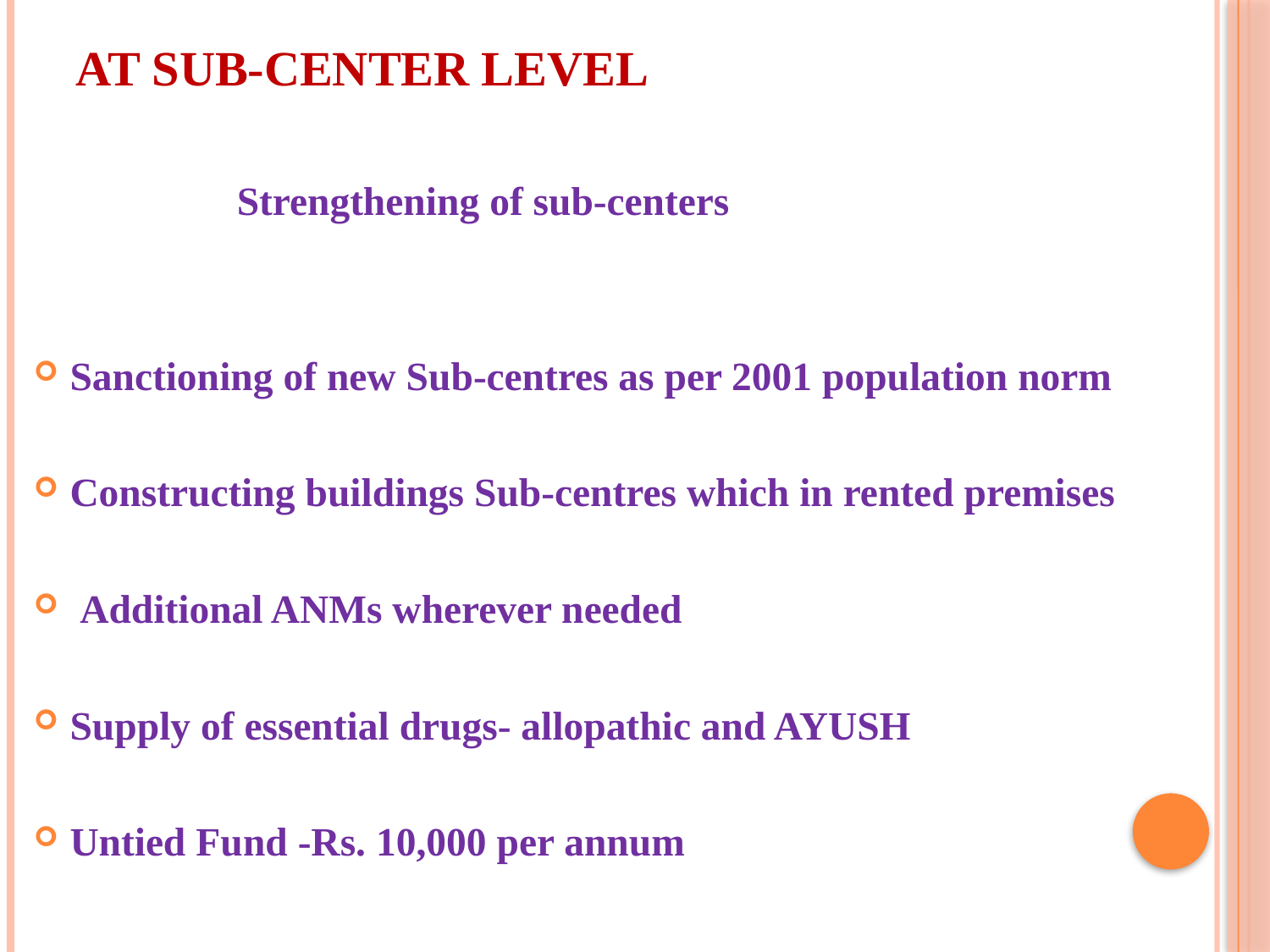

# At Sub-center level
                    Strengthening of sub-centers

Sanctioning of new Sub-centres as per 2001 population norm

Constructing buildings Sub-centres which in rented premises

 Additional ANMs wherever needed

Supply of essential drugs- allopathic and AYUSH

Untied Fund -Rs. 10,000 per annum